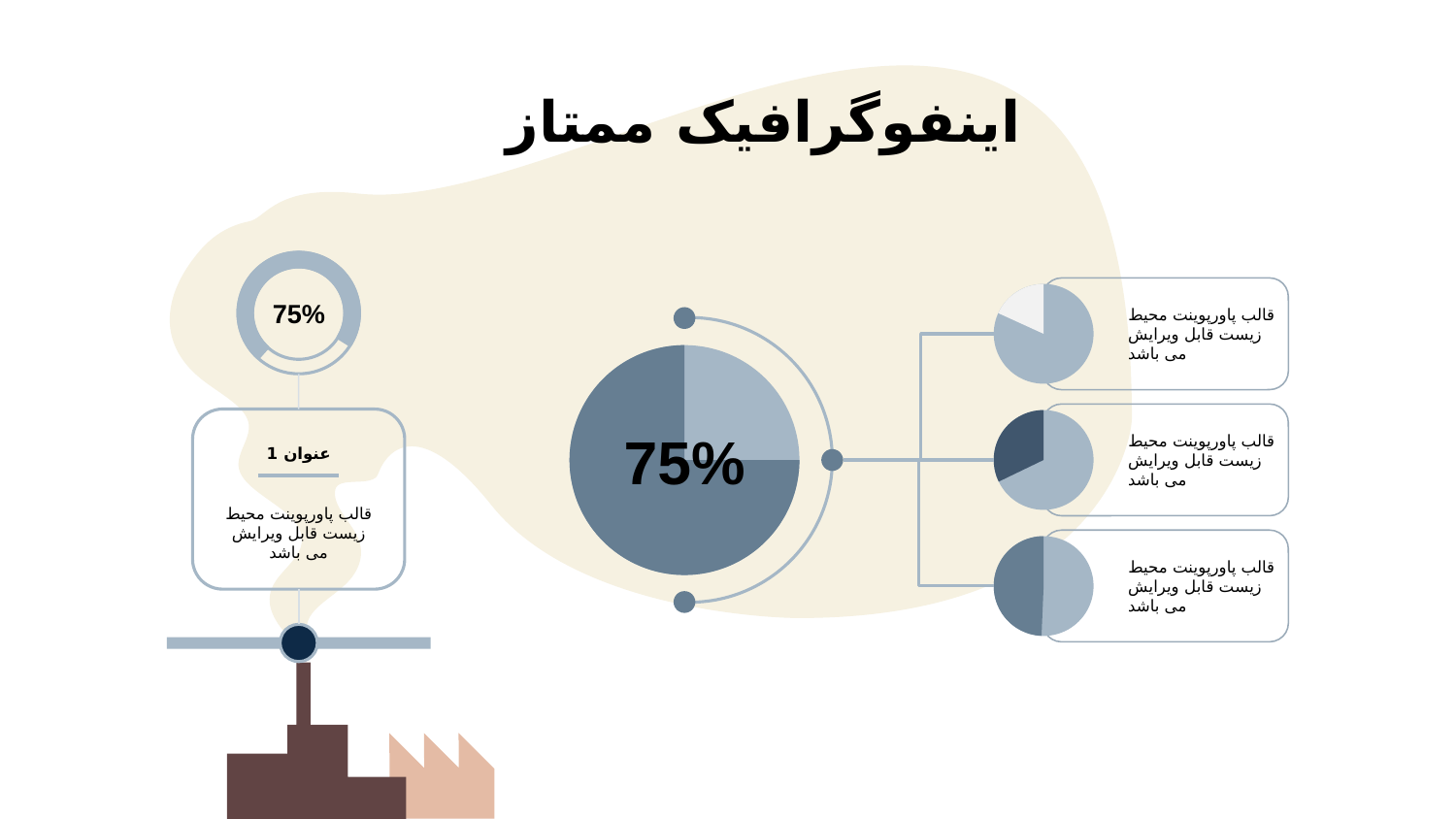

# اینفوگرافیک ممتاز

75%
قالب پاورپوینت محیط زیست قابل ویرایش می باشد

75%
قالب پاورپوینت محیط زیست قابل ویرایش می باشد
عنوان 1

قالب پاورپوینت محیط زیست قابل ویرایش می باشد

قالب پاورپوینت محیط زیست قابل ویرایش می باشد